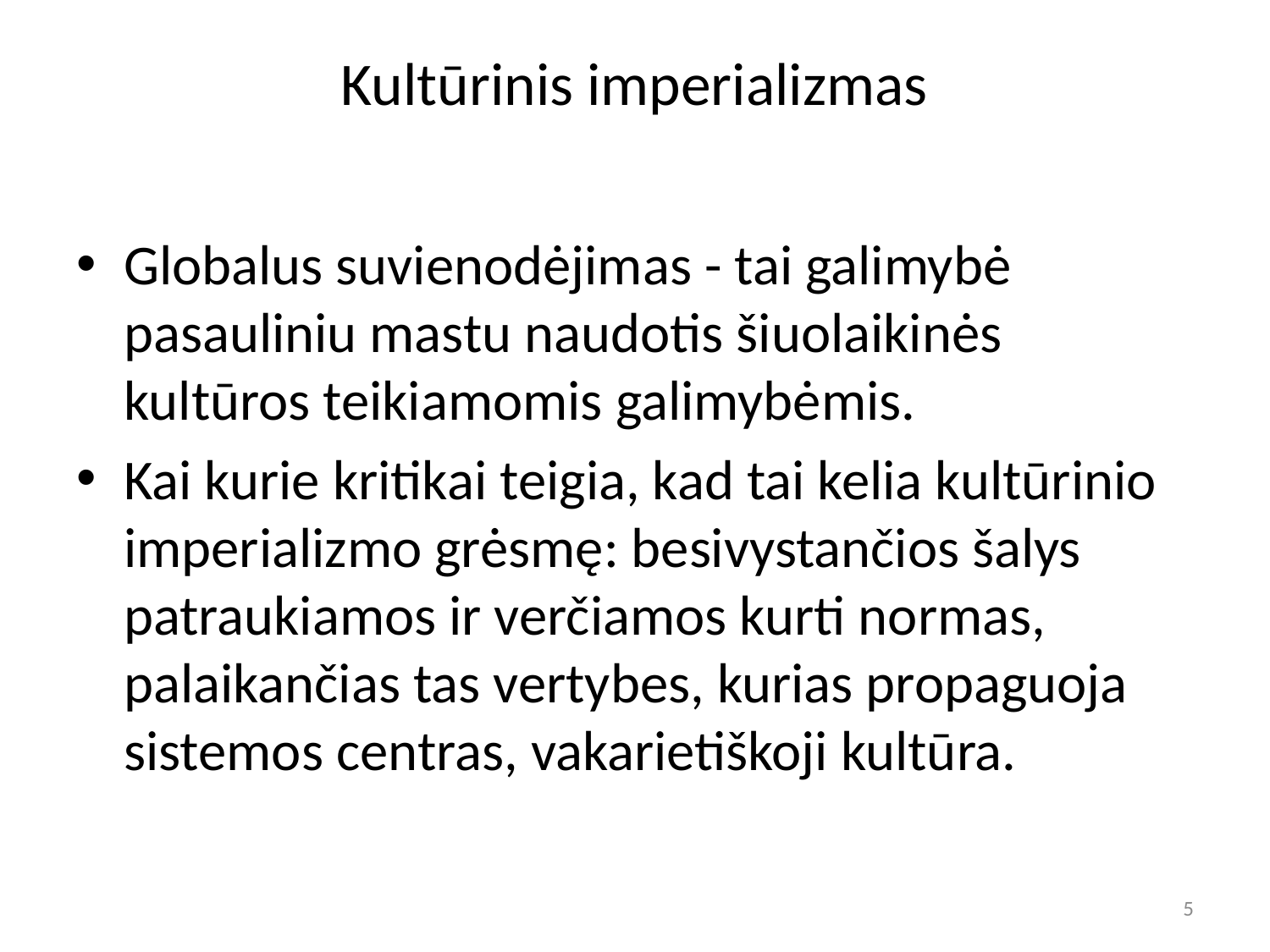

# Kultūrinis imperializmas
Globalus suvienodėjimas - tai galimybė pasauliniu mastu naudotis šiuolaikinės kultūros teikiamomis galimybėmis.
Kai kurie kritikai teigia, kad tai kelia kultūrinio imperializmo grėsmę: besivystančios šalys patraukiamos ir verčiamos kurti normas, palaikančias tas vertybes, kurias propaguoja sistemos centras, vakarietiškoji kultūra.

5